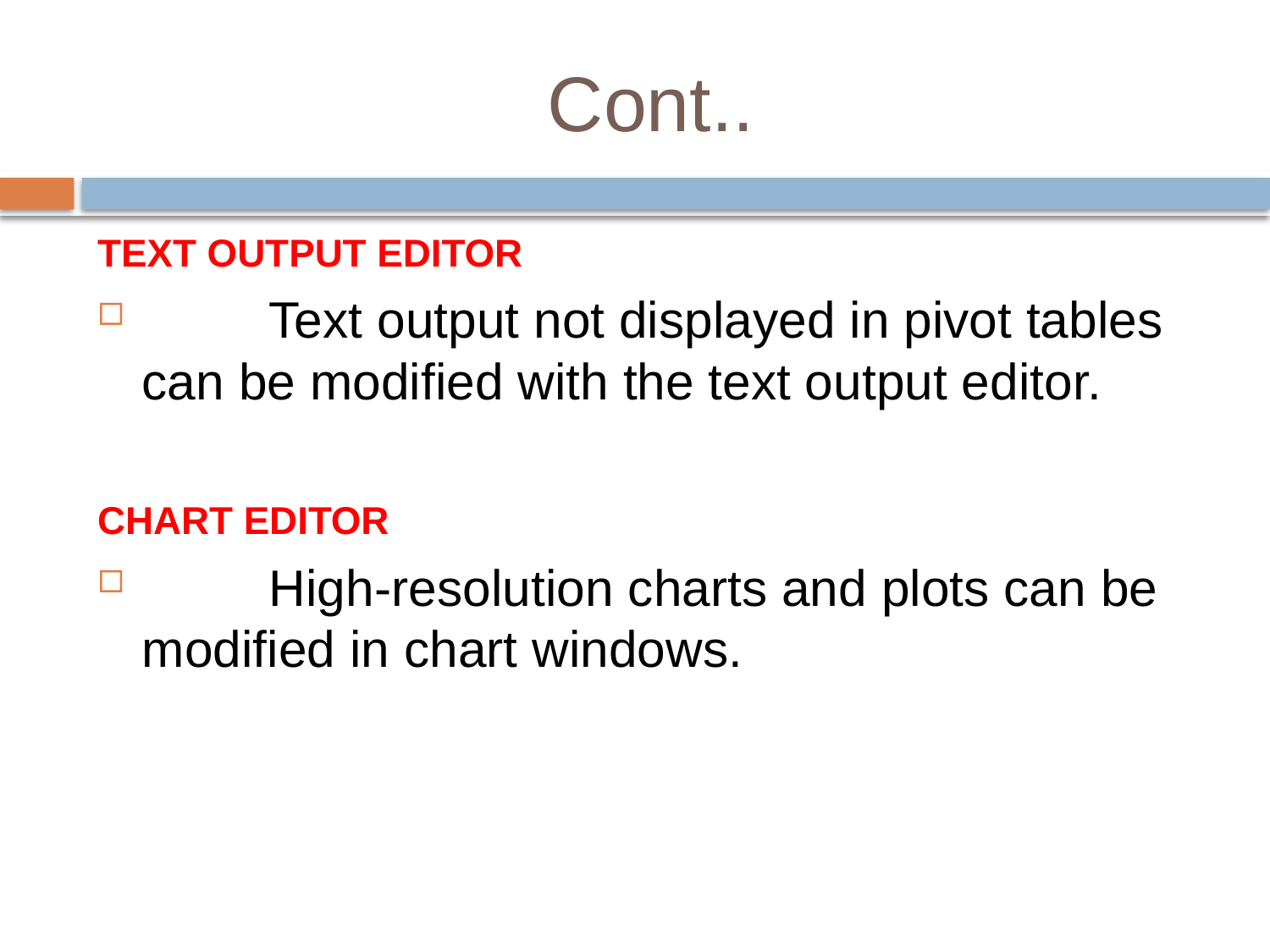

# Cont..
TEXT OUTPUT EDITOR
	Text output not displayed in pivot tables can be modified with the text output editor.

CHART EDITOR
	High-resolution charts and plots can be modified in chart windows.